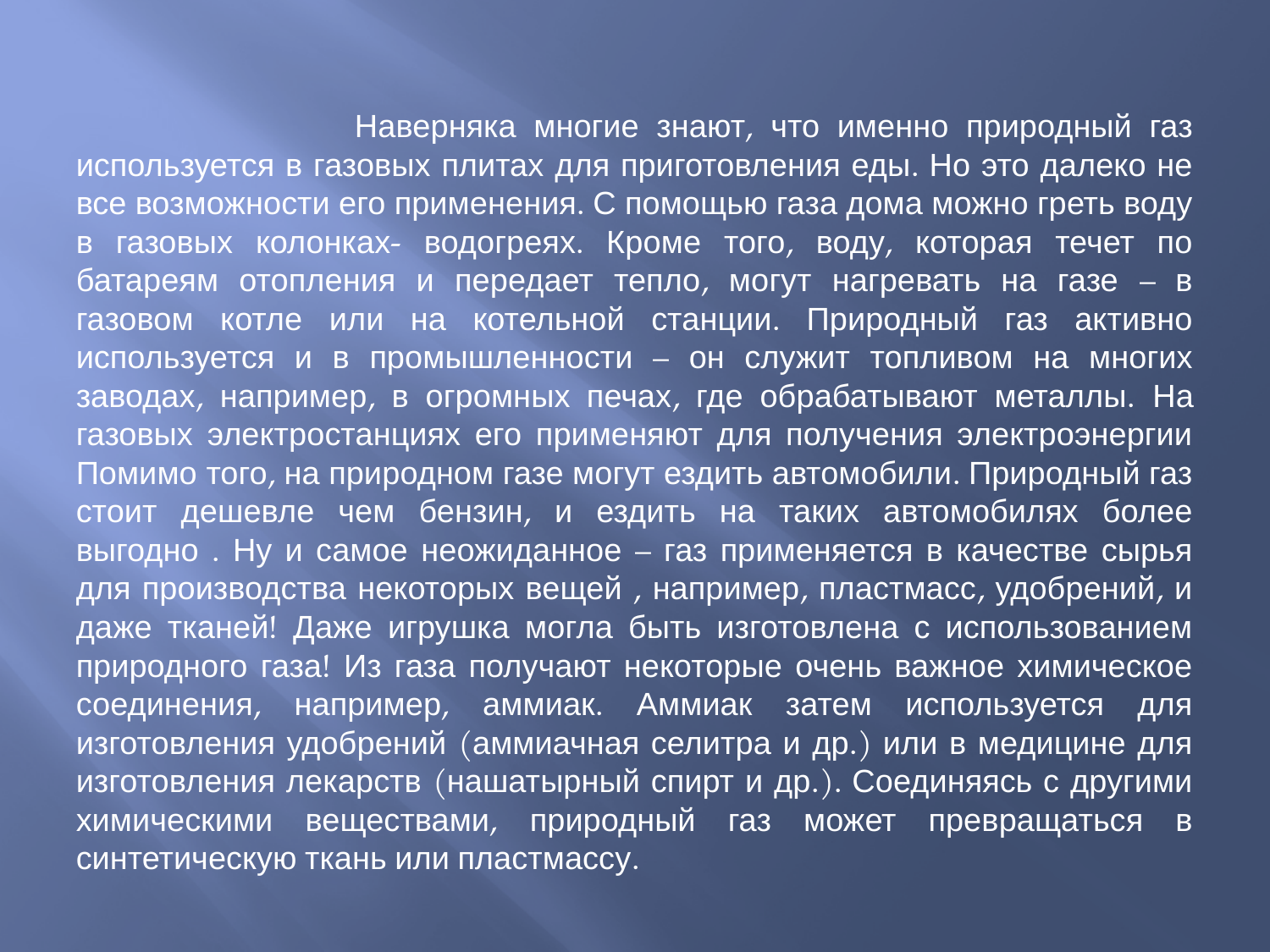

#
                Наверняка многие знают, что именно природный газ используется в газовых плитах для приготовления еды. Но это далеко не все возможности его применения. С помощью газа дома можно греть воду в газовых колонках- водогреях. Кроме того, воду, которая течет по батареям отопления и передает тепло, могут нагревать на газе – в газовом котле или на котельной станции. Природный газ активно используется и в промышленности – он служит топливом на многих заводах, например, в огромных печах, где обрабатывают металлы. На газовых электростанциях его применяют для получения электроэнергии Помимо того, на природном газе могут ездить автомобили. Природный газ стоит дешевле чем бензин, и ездить на таких автомобилях более выгодно . Ну и самое неожиданное – газ применяется в качестве сырья для производства некоторых вещей , например, пластмасс, удобрений, и даже тканей! Даже игрушка могла быть изготовлена с использованием природного газа! Из газа получают некоторые очень важное химическое соединения, например, аммиак. Аммиак затем используется для изготовления удобрений (аммиачная селитра и др.) или в медицине для изготовления лекарств (нашатырный спирт и др.). Соединяясь с другими химическими веществами, природный газ может превращаться в синтетическую ткань или пластмассу.